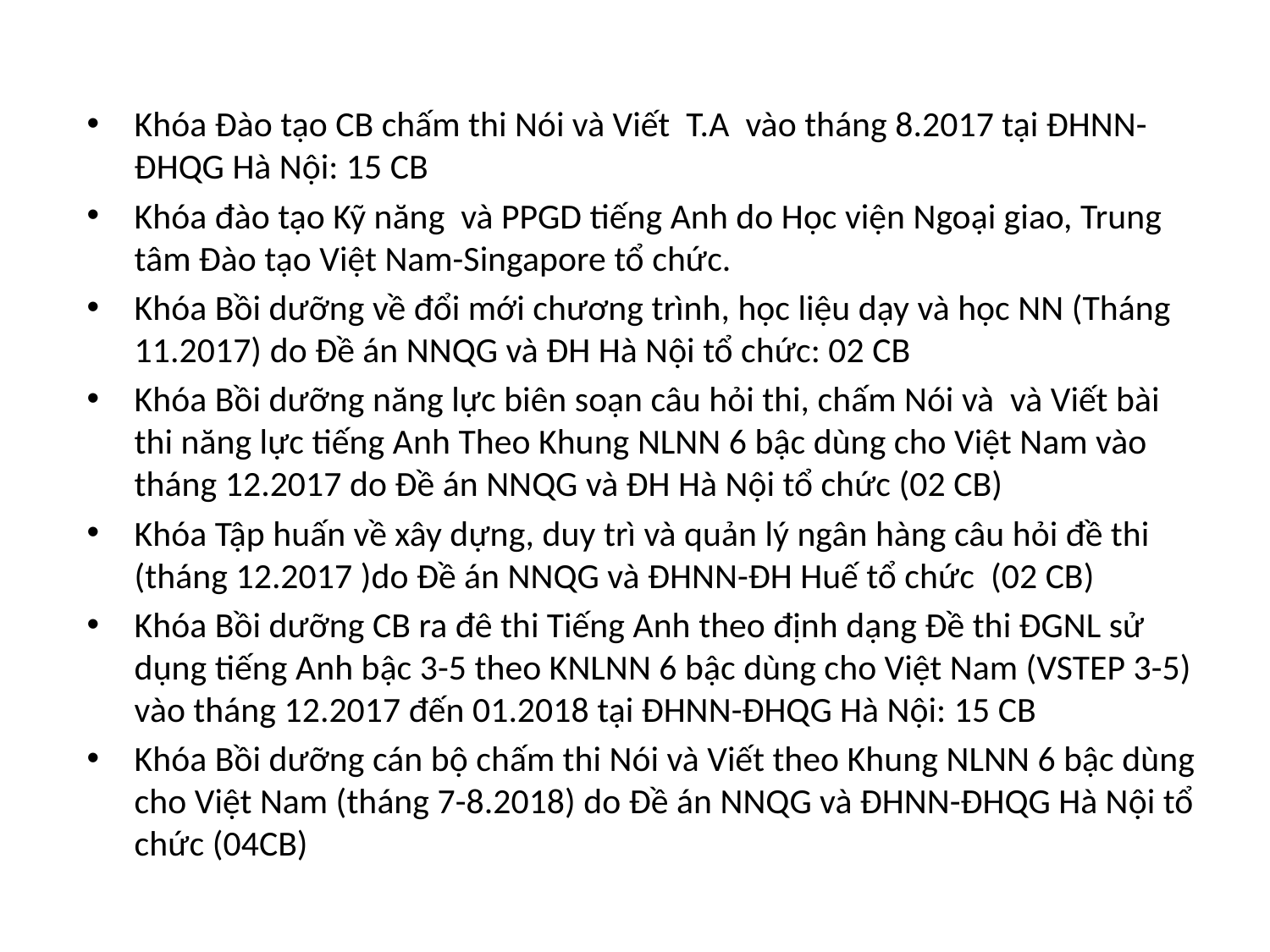

#
Khóa Đào tạo CB chấm thi Nói và Viết  T.A  vào tháng 8.2017 tại ĐHNN-ĐHQG Hà Nội: 15 CB
Khóa đào tạo Kỹ năng  và PPGD tiếng Anh do Học viện Ngoại giao, Trung tâm Đào tạo Việt Nam-Singapore tổ chức.
Khóa Bồi dưỡng về đổi mới chương trình, học liệu dạy và học NN (Tháng 11.2017) do Đề án NNQG và ĐH Hà Nội tổ chức: 02 CB
Khóa Bồi dưỡng năng lực biên soạn câu hỏi thi, chấm Nói và  và Viết bài thi năng lực tiếng Anh Theo Khung NLNN 6 bậc dùng cho Việt Nam vào tháng 12.2017 do Đề án NNQG và ĐH Hà Nội tổ chức (02 CB)
Khóa Tập huấn về xây dựng, duy trì và quản lý ngân hàng câu hỏi đề thi  (tháng 12.2017 )do Đề án NNQG và ĐHNN-ĐH Huế tổ chức  (02 CB)
Khóa Bồi dưỡng CB ra đê thi Tiếng Anh theo định dạng Đề thi ĐGNL sử dụng tiếng Anh bậc 3-5 theo KNLNN 6 bậc dùng cho Việt Nam (VSTEP 3-5) vào tháng 12.2017 đến 01.2018 tại ĐHNN-ĐHQG Hà Nội: 15 CB
Khóa Bồi dưỡng cán bộ chấm thi Nói và Viết theo Khung NLNN 6 bậc dùng cho Việt Nam (tháng 7-8.2018) do Đề án NNQG và ĐHNN-ĐHQG Hà Nội tổ chức (04CB)